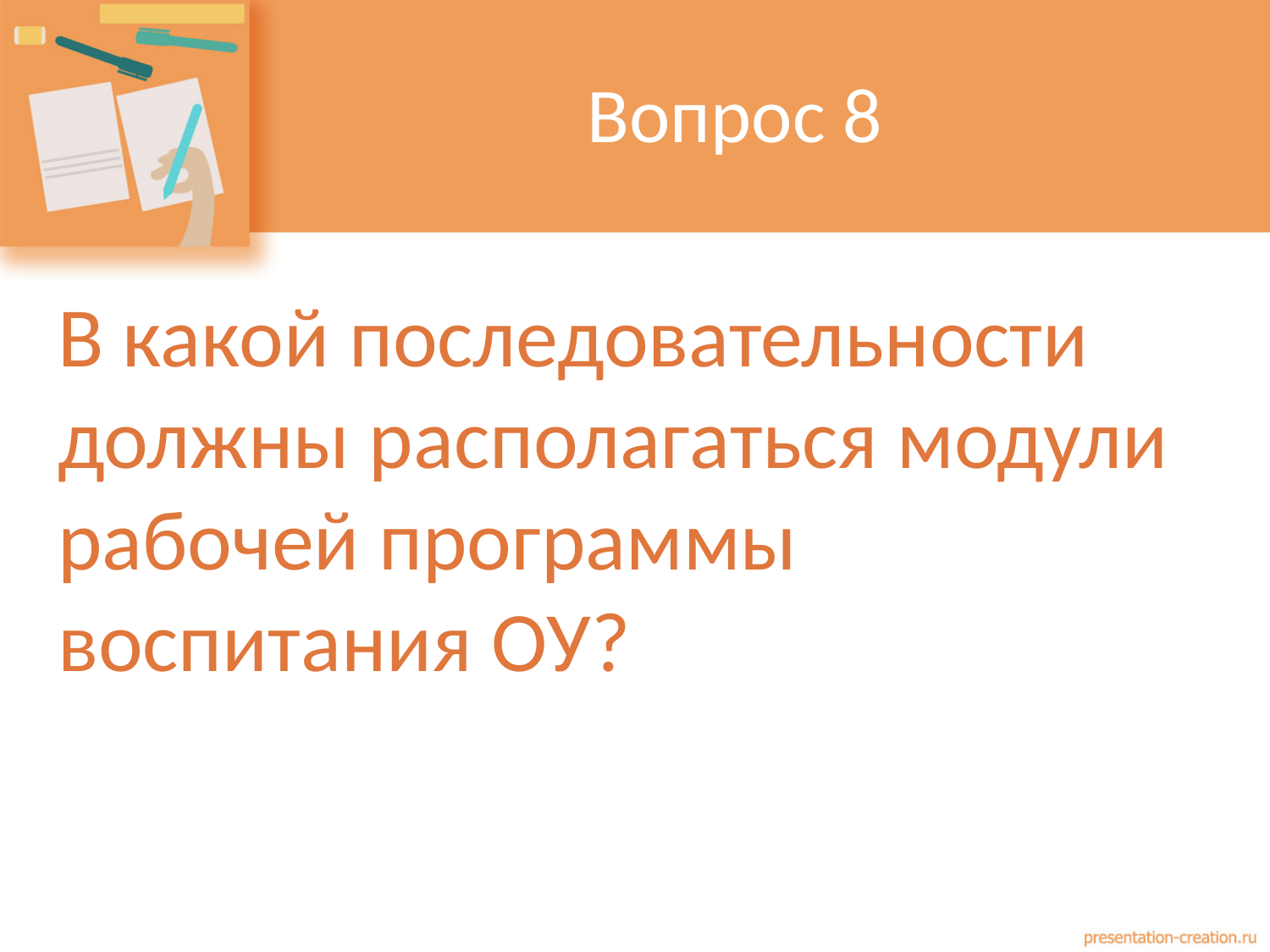

# Вопрос 8
В какой последовательности должны располагаться модули рабочей программы воспитания ОУ?